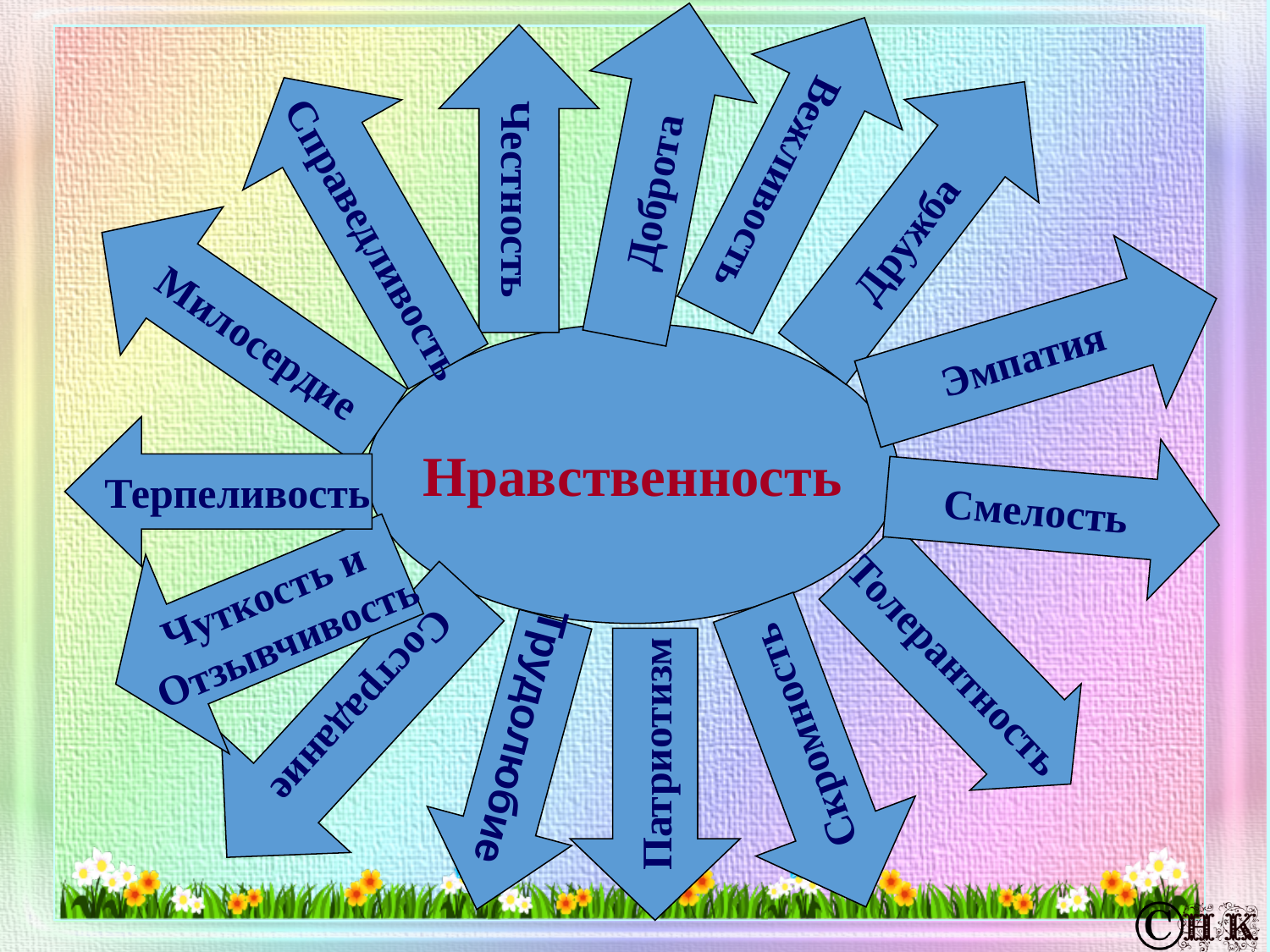

Вежливость
Честность
Справедливость
Доброта
Дружба
Милосердие
Эмпатия
Нравственность
Терпеливость
Смелость
Чуткость и
Отзывчивость
Сострадание
   Толерантность
Скромность
Трудолюбие
Патриотизм